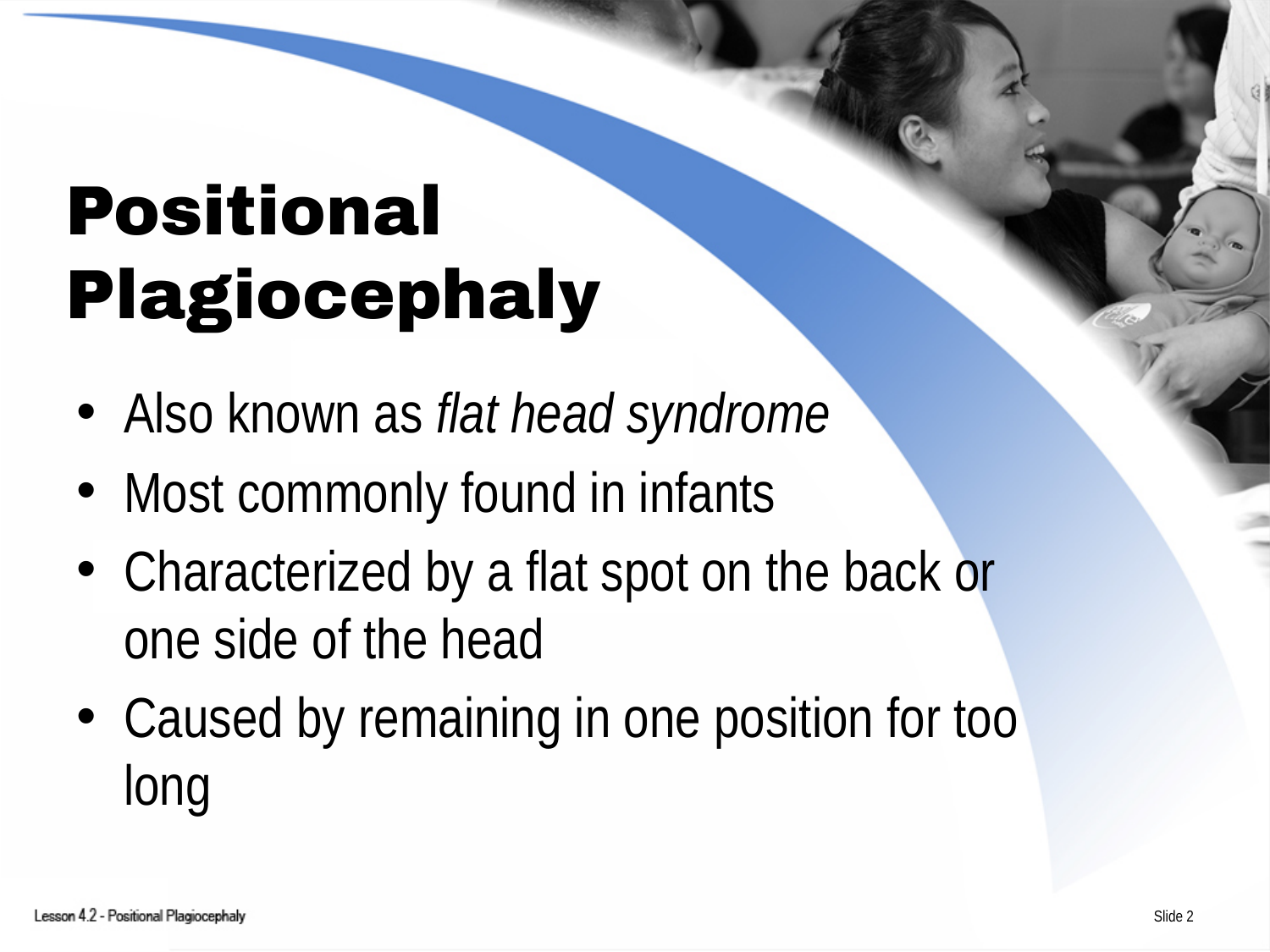

# Positional Plagiocephaly
Also known as flat head syndrome
Most commonly found in infants
Characterized by a flat spot on the back or one side of the head
Caused by remaining in one position for too long
Slide 2